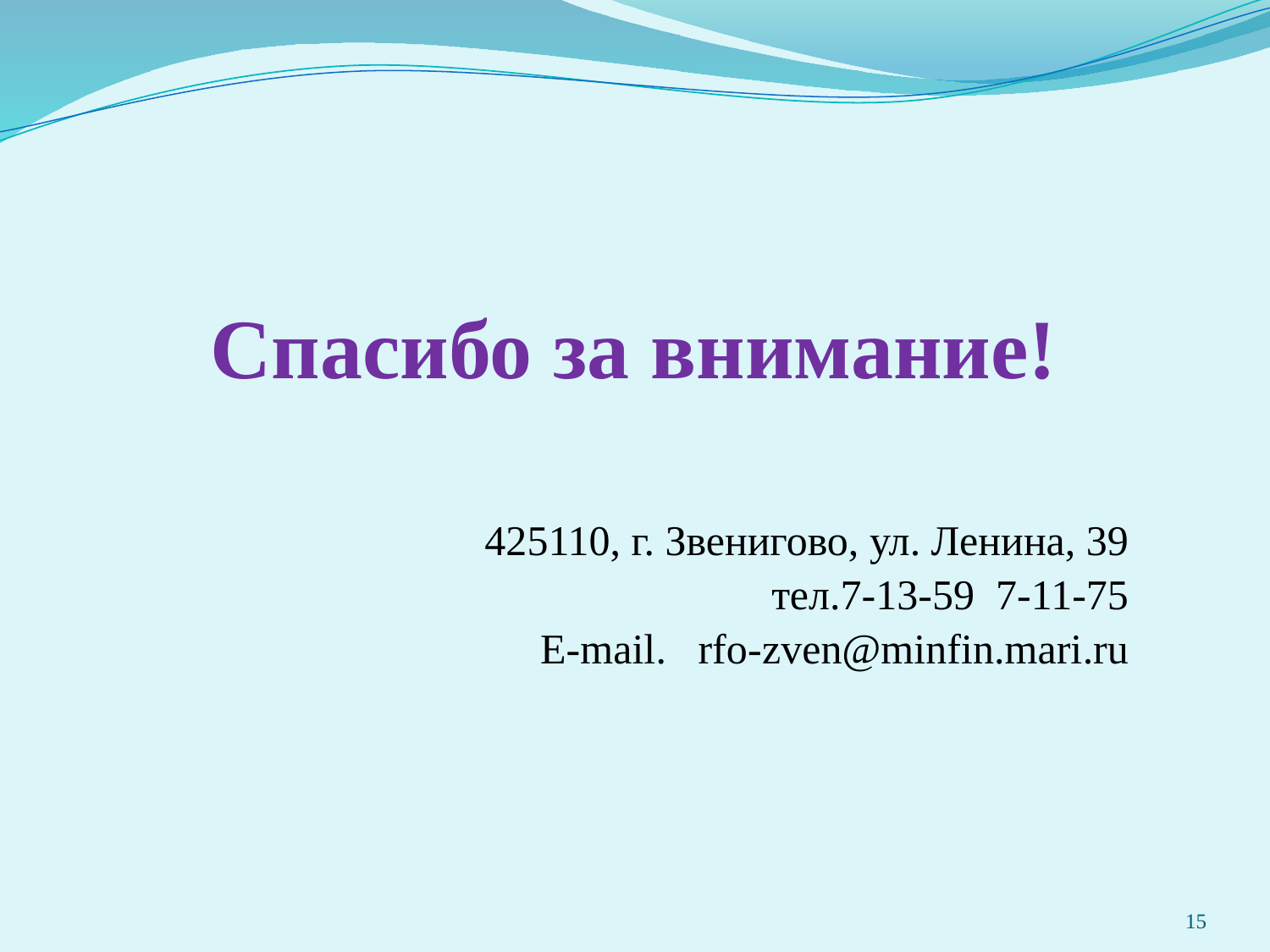

# Спасибо за внимание!
425110, г. Звенигово, ул. Ленина, 39
тел.7-13-59  7-11-75
E-mail.   rfo-zven@minfin.mari.ru
15